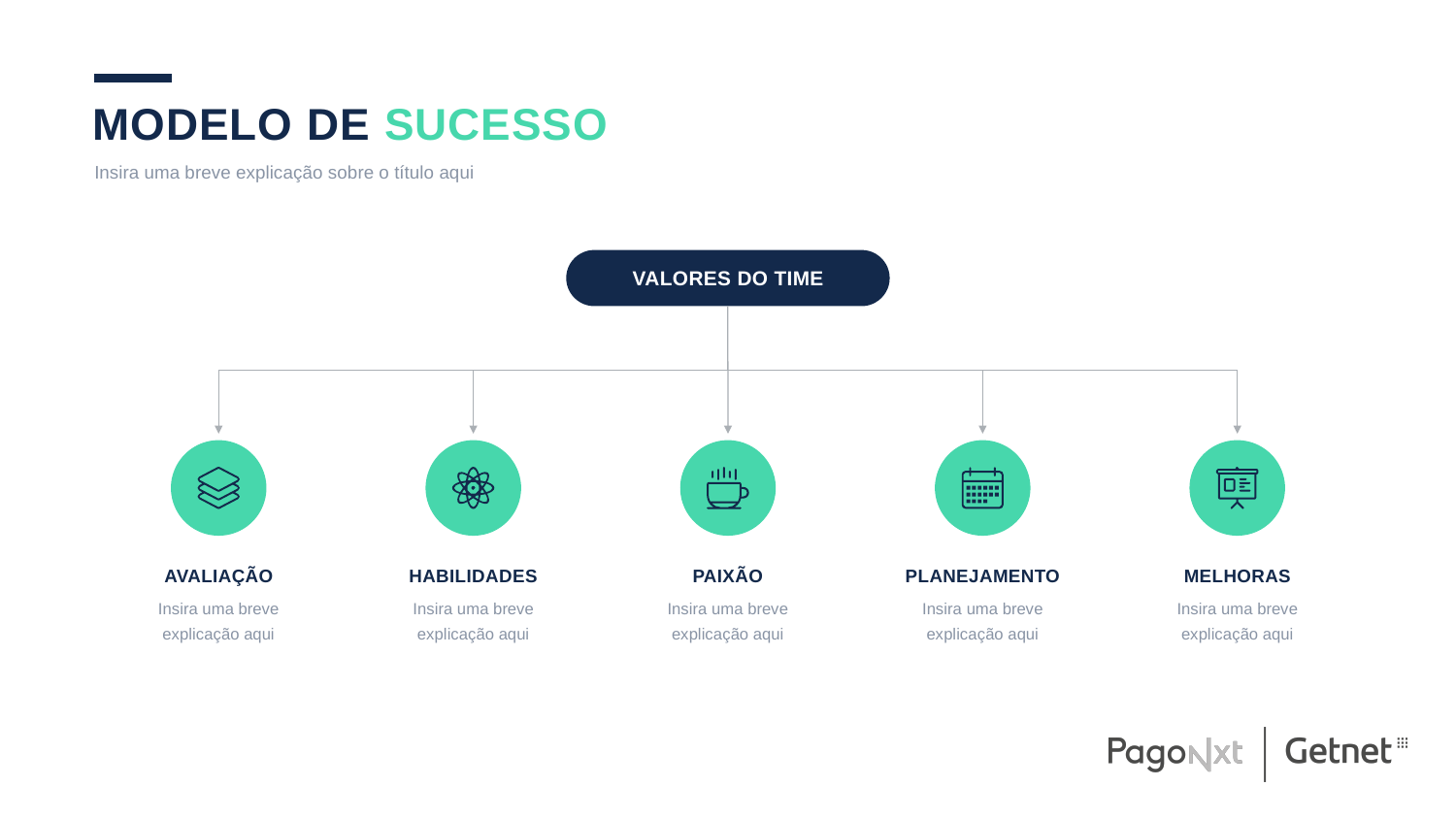

Modelo de sucesso
Insira uma breve explicação sobre o título aqui

Valores do time

avaliação
habilidades
paixão
planejamento
melhoras
Insira uma breve explicação aqui
Insira uma breve explicação aqui
Insira uma breve explicação aqui
Insira uma breve explicação aqui
Insira uma breve explicação aqui